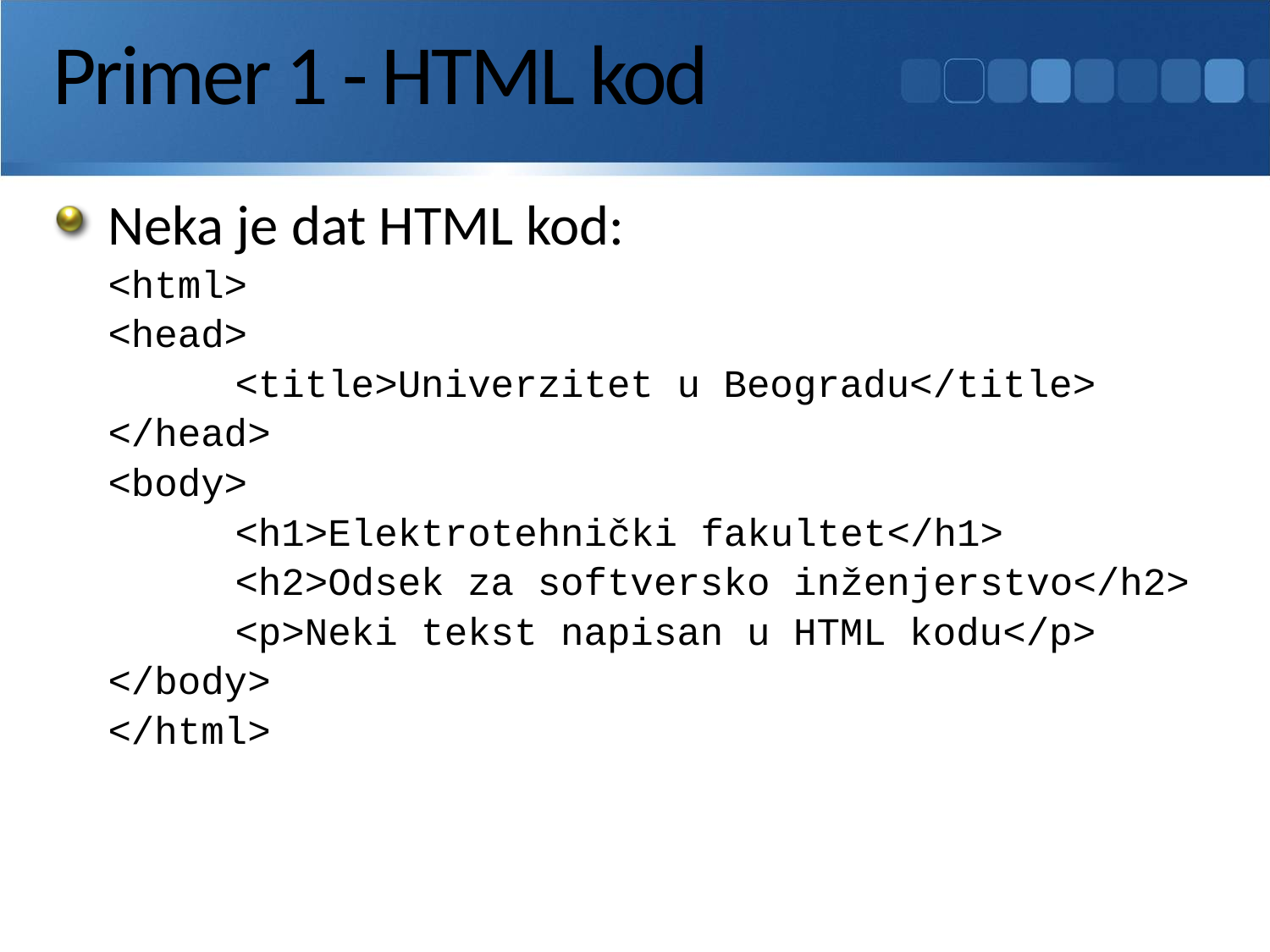

# Primer 1 - HTML kod
Neka je dat HTML kod:
	<html>
	<head>
		<title>Univerzitet u Beogradu</title>
	</head>
	<body>
		<h1>Elektrotehnički fakultet</h1>
		<h2>Odsek za softversko inženjerstvo</h2>
		<p>Neki tekst napisan u HTML kodu</p>
	</body>
	</html>